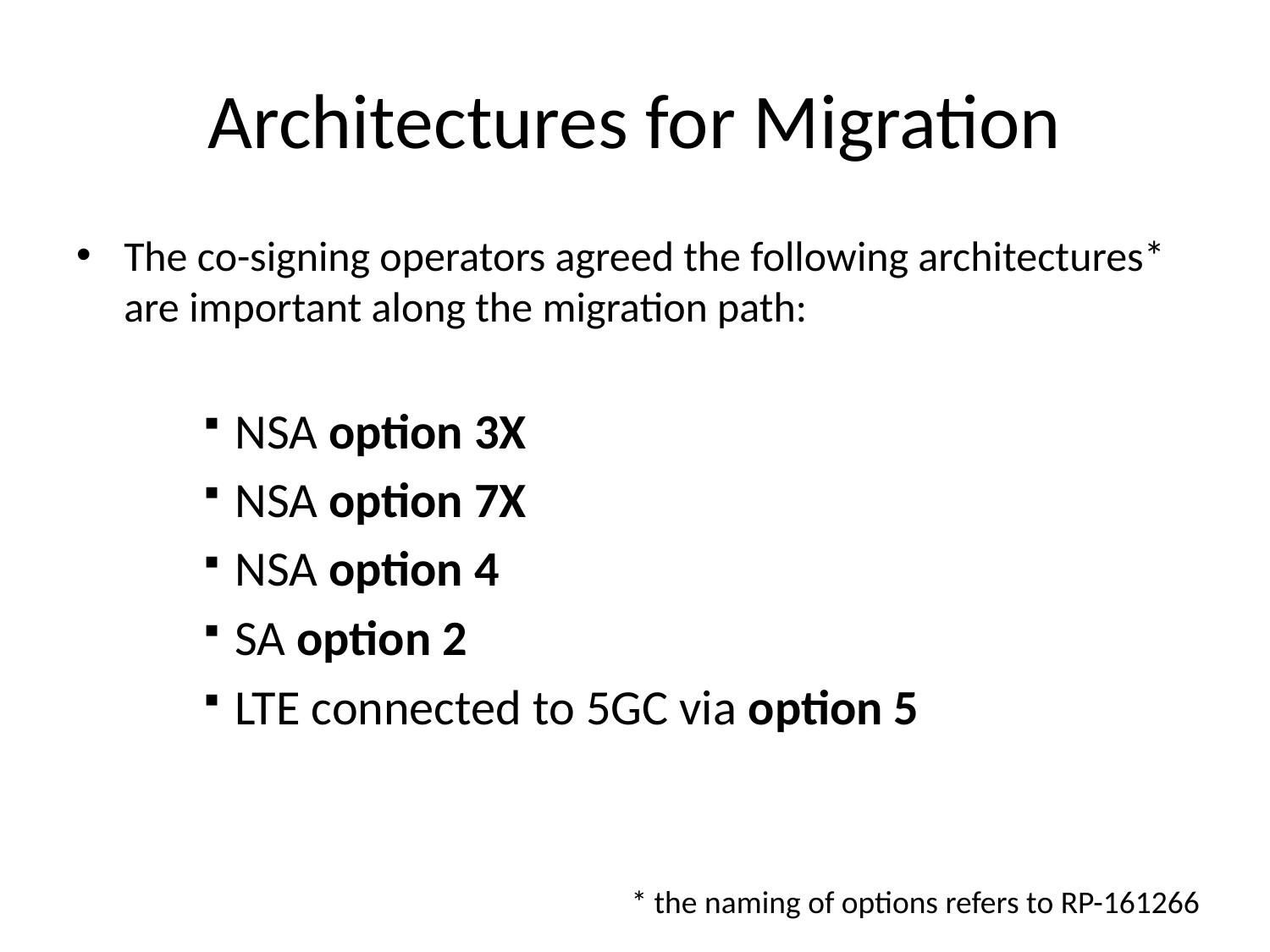

# Architectures for Migration
The co-signing operators agreed the following architectures* are important along the migration path:

NSA option 3X
NSA option 7X
NSA option 4
SA option 2
LTE connected to 5GC via option 5
* the naming of options refers to RP-161266